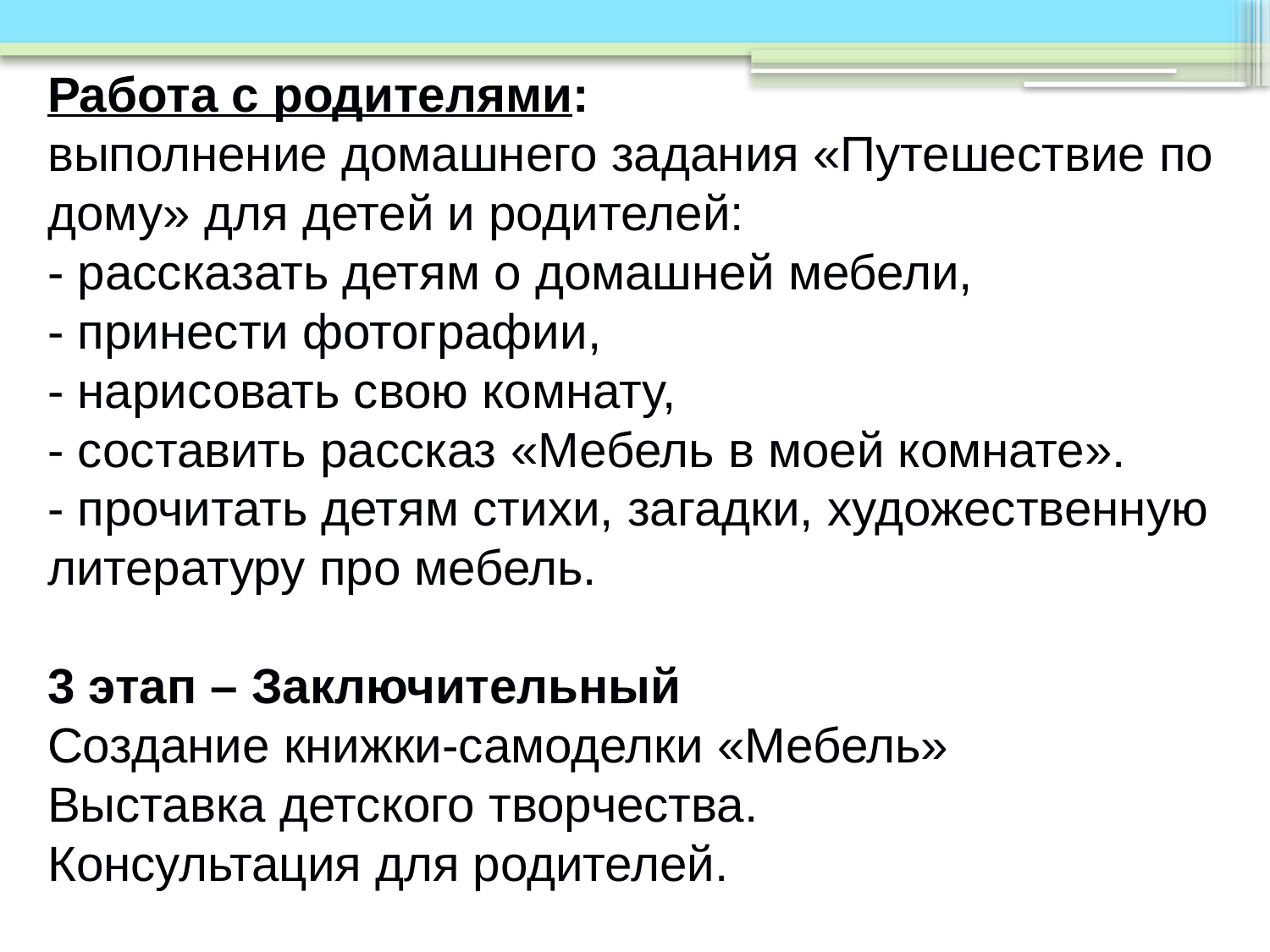

Работа с родителями:
выполнение домашнего задания «Путешествие по дому» для детей и родителей:
- рассказать детям о домашней мебели,
- принести фотографии,
- нарисовать свою комнату,
- составить рассказ «Мебель в моей комнате».
- прочитать детям стихи, загадки, художественную литературу про мебель.

3 этап – Заключительный
Создание книжки-самоделки «Мебель»
Выставка детского творчества.
Консультация для родителей.